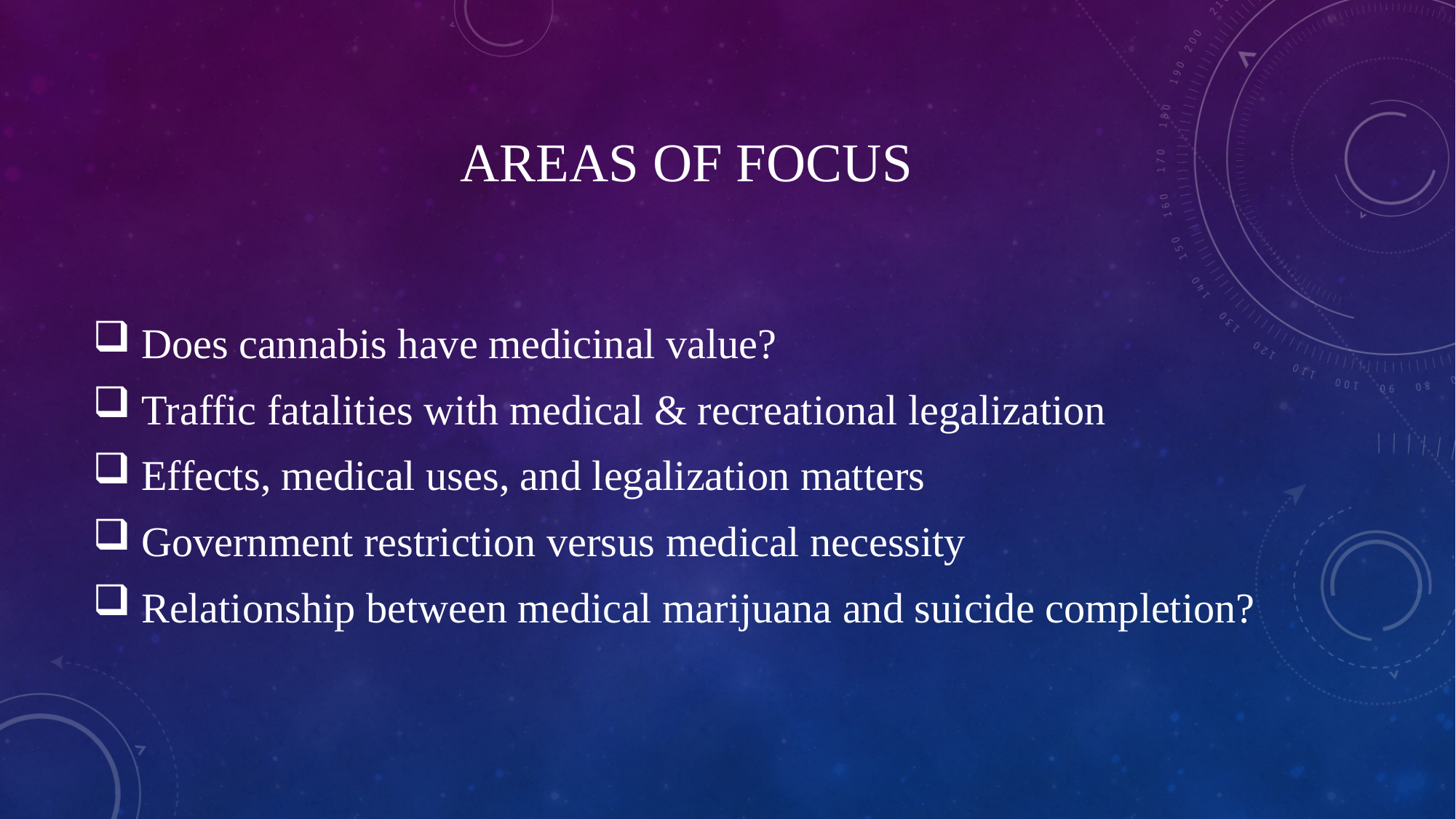

# Areas of focus
 Does cannabis have medicinal value?
 Traffic fatalities with medical & recreational legalization
 Effects, medical uses, and legalization matters
 Government restriction versus medical necessity
 Relationship between medical marijuana and suicide completion?